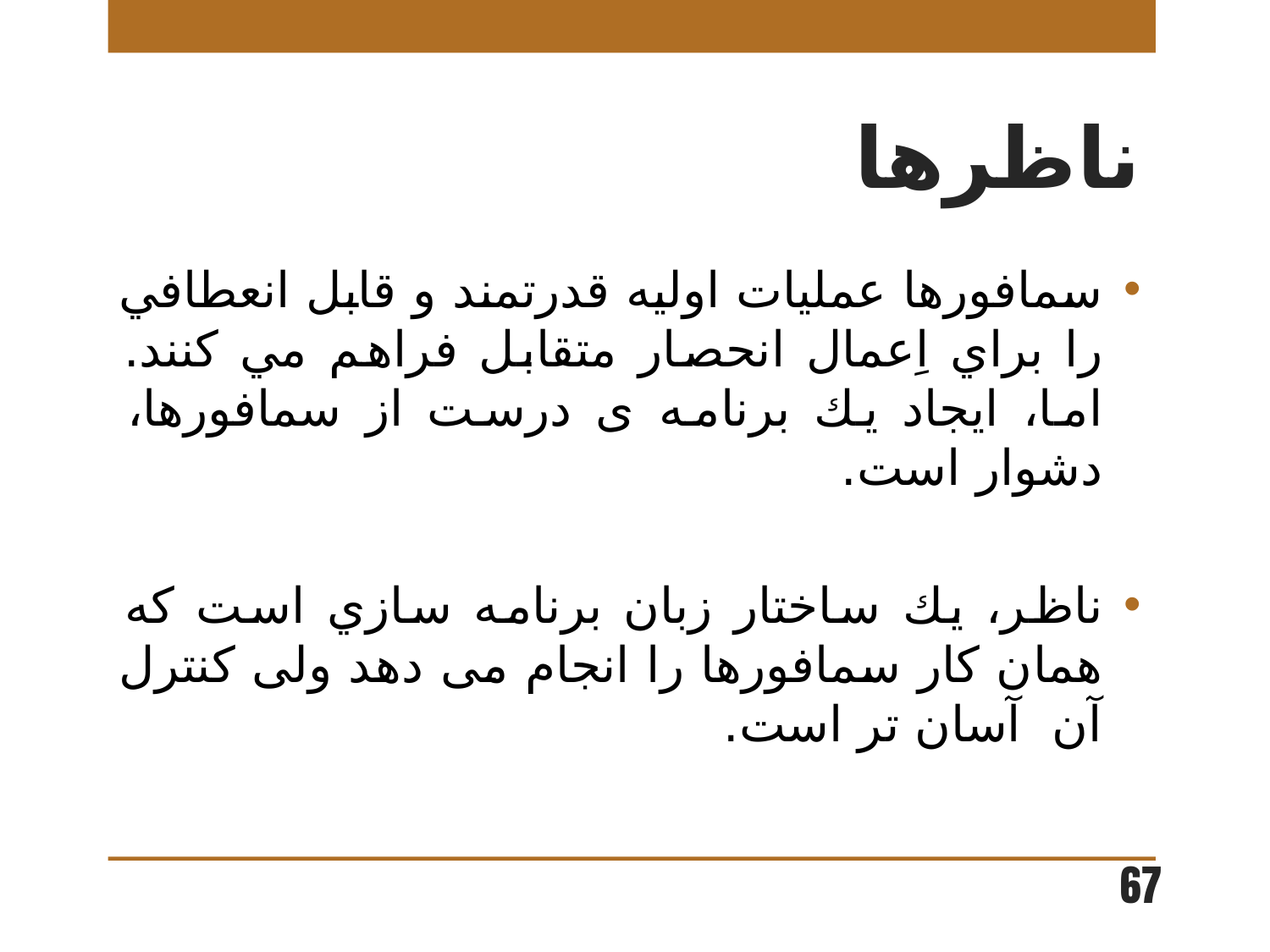

# ناظرها
سمافورها عمليات اوليه قدرتمند و قابل انعطافي را براي اِعمال انحصار متقابل فراهم مي كنند. اما، ايجاد يك برنامه ی درست از سمافورها، دشوار است.

ناظر، يك ساختار زبان برنامه سازي است كه همان کار سمافورها را انجام می دهد ولی کنترل آن  آسان تر است.

67